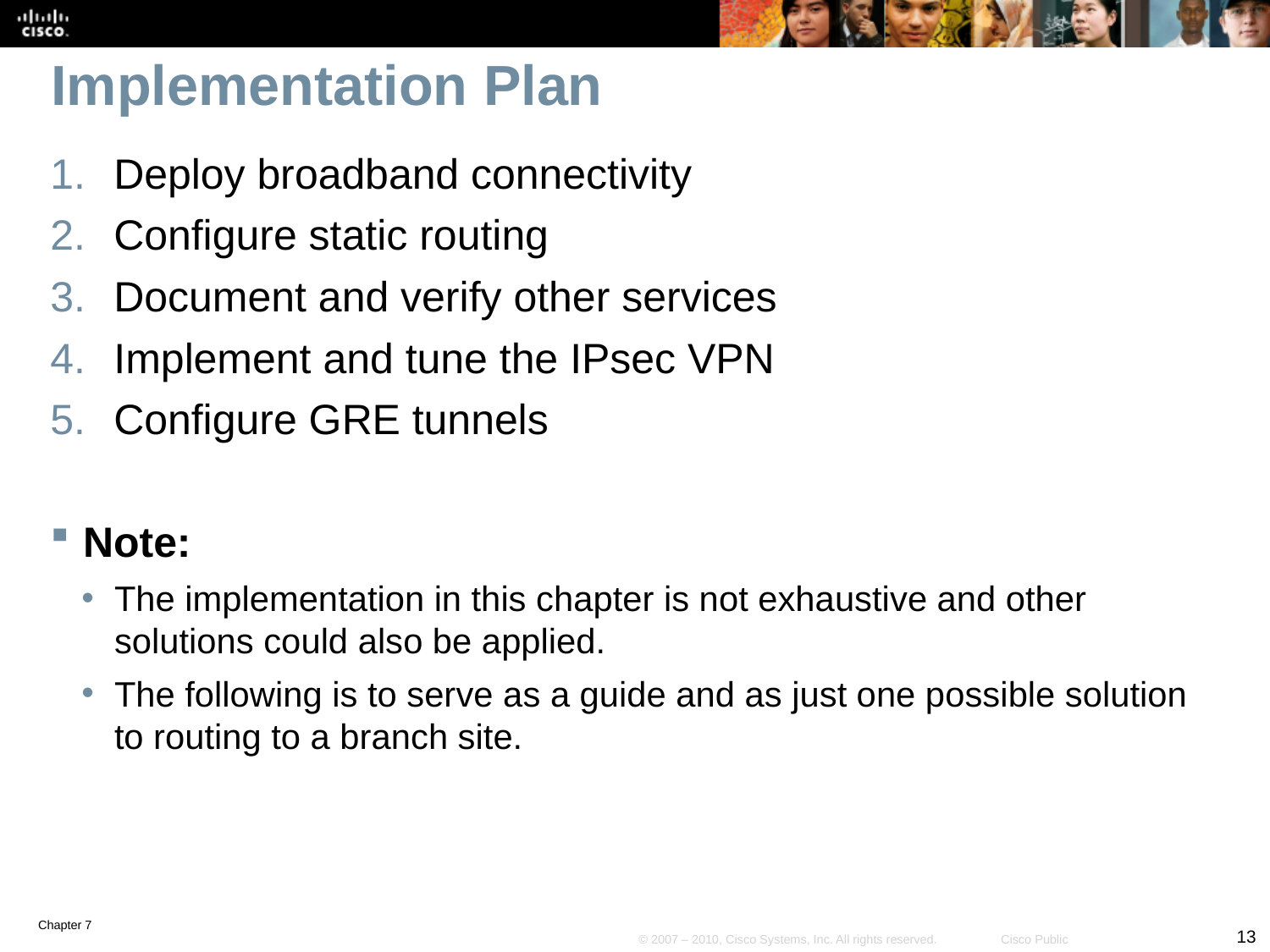

# Implementation Plan
Deploy broadband connectivity
Configure static routing
Document and verify other services
Implement and tune the IPsec VPN
Configure GRE tunnels

Note:
The implementation in this chapter is not exhaustive and other solutions could also be applied.
The following is to serve as a guide and as just one possible solution to routing to a branch site.